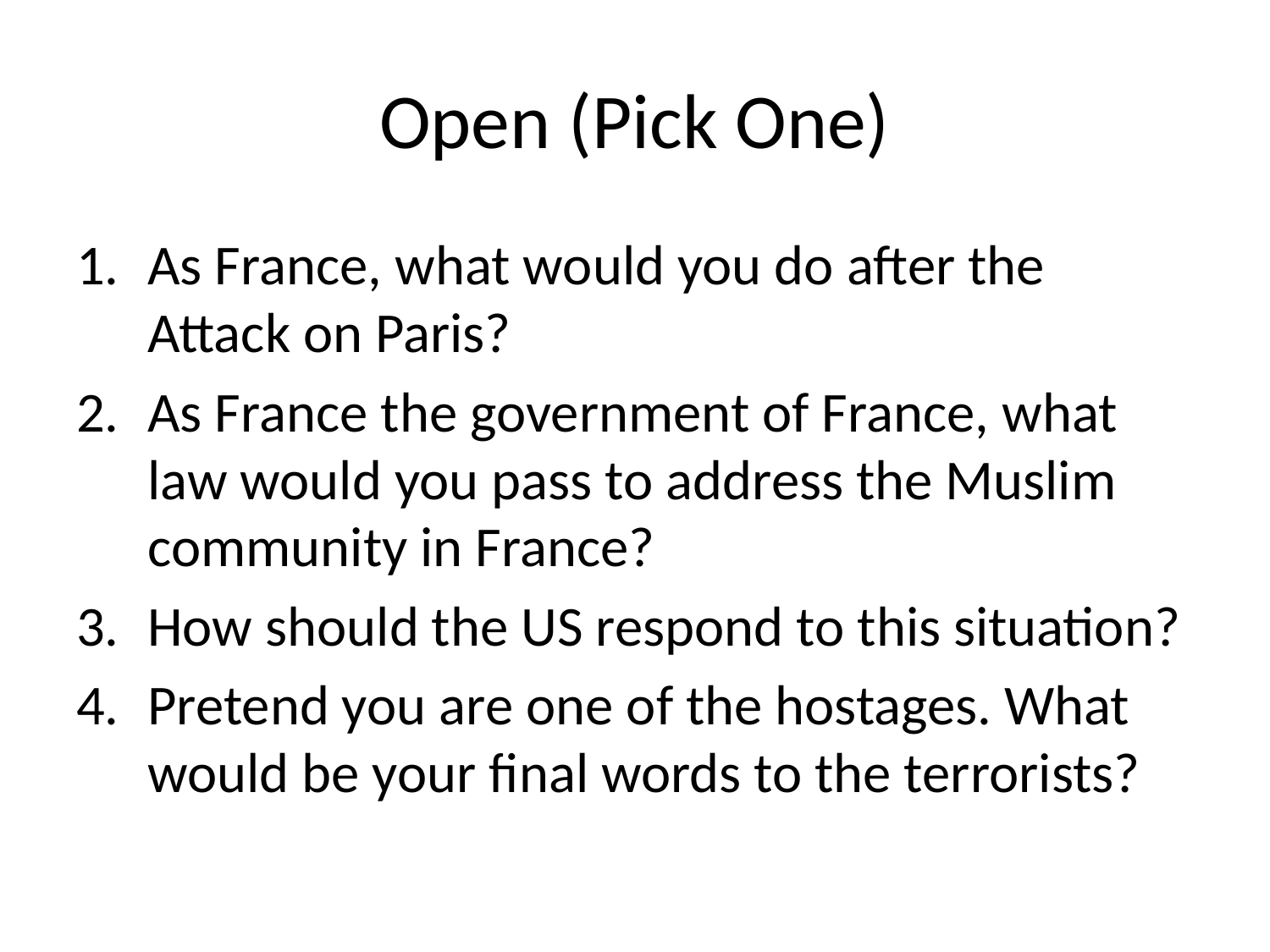

# Open (Pick One)
As France, what would you do after the Attack on Paris?
As France the government of France, what law would you pass to address the Muslim community in France?
How should the US respond to this situation?
Pretend you are one of the hostages. What would be your final words to the terrorists?